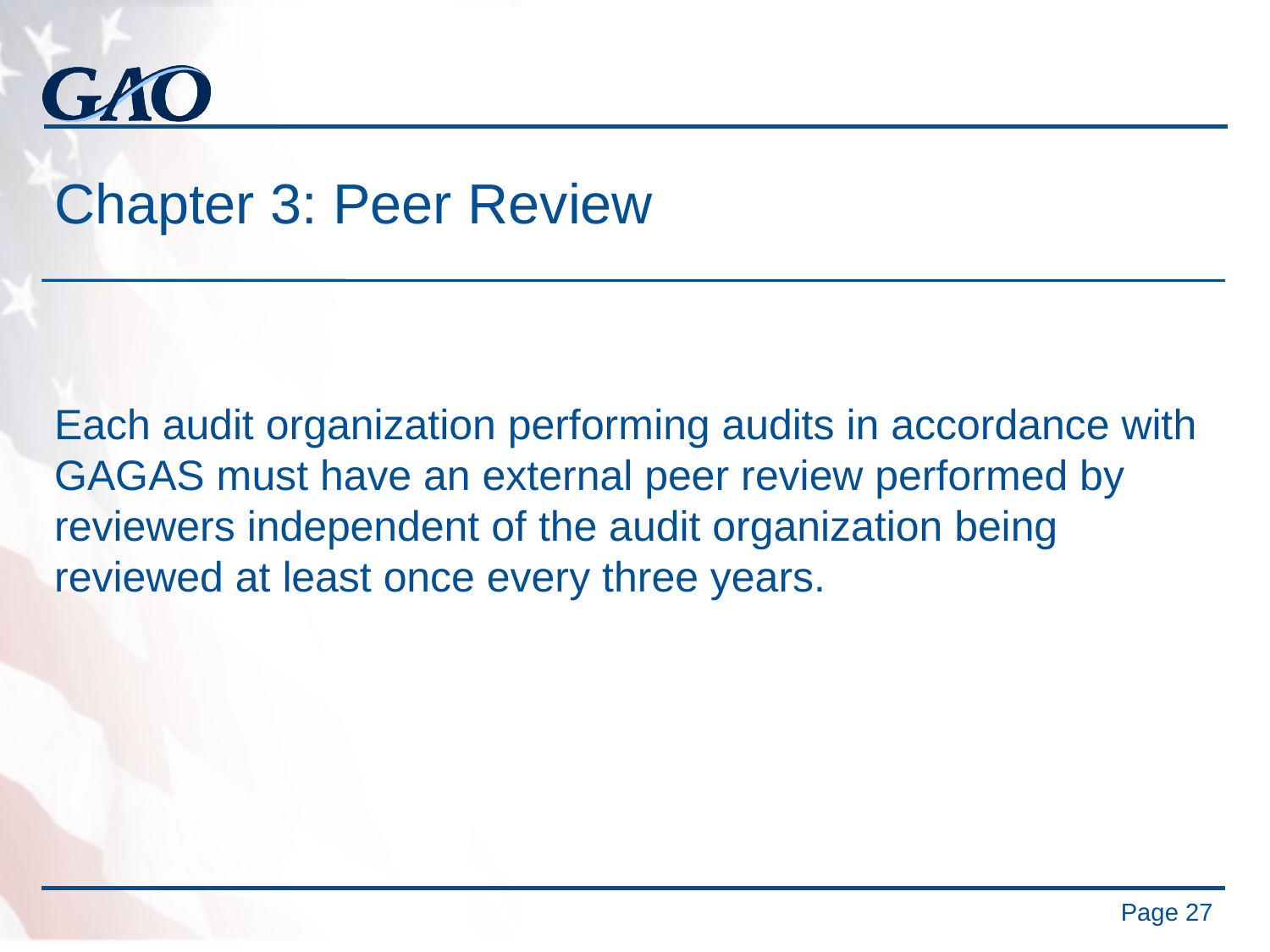

# Chapter 3: Peer Review
Each audit organization performing audits in accordance with GAGAS must have an external peer review performed by reviewers independent of the audit organization being reviewed at least once every three years.

27